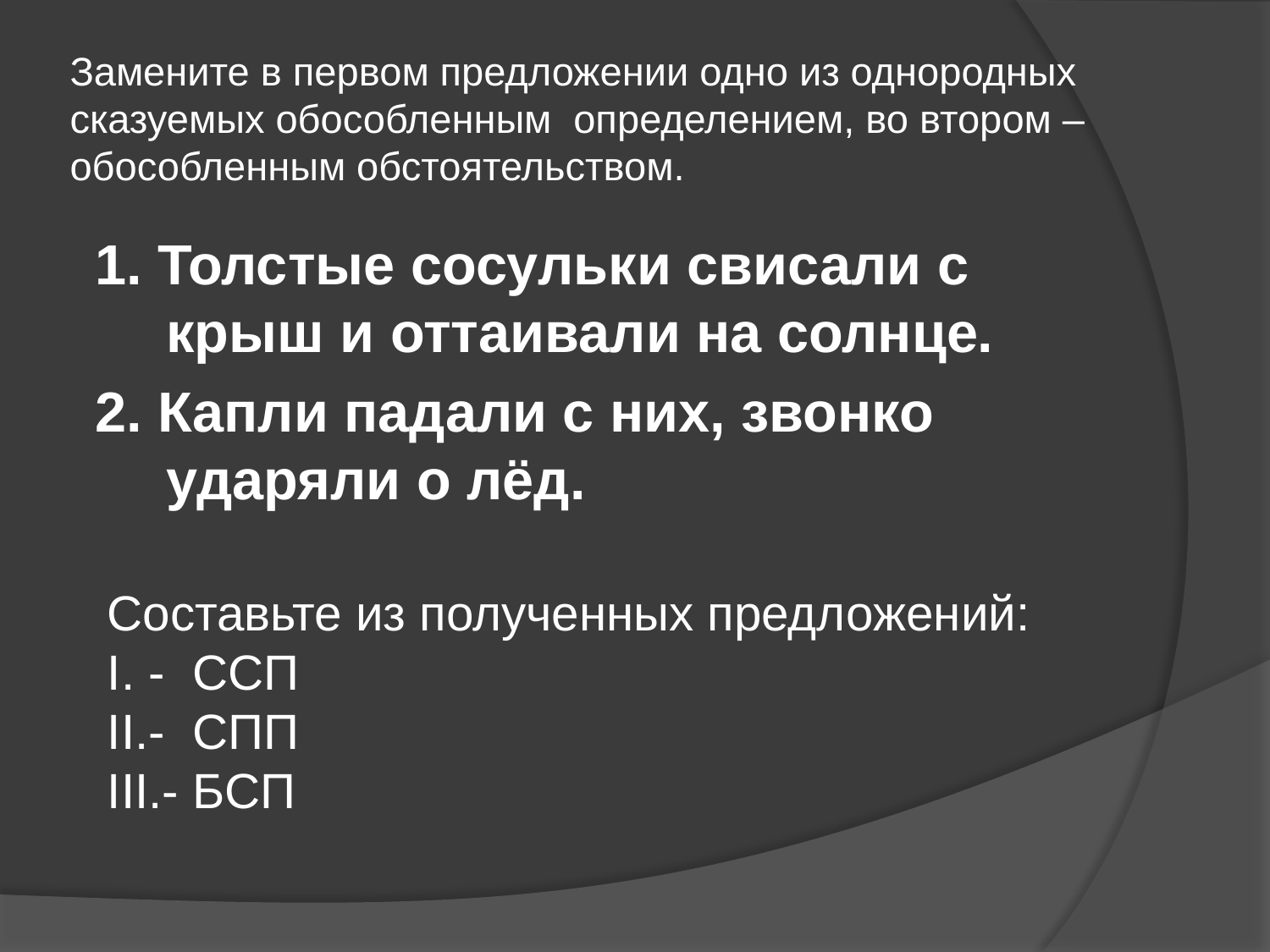

# Замените в первом предложении одно из однородных сказуемых обособленным  определением, во втором – обособленным обстоятельством.
1. Толстые сосульки свисали с крыш и оттаивали на солнце.
2. Капли падали с них, звонко ударяли о лёд.
Составьте из полученных предложений:
I. -  ССП
II.-  СПП
III.- БСП